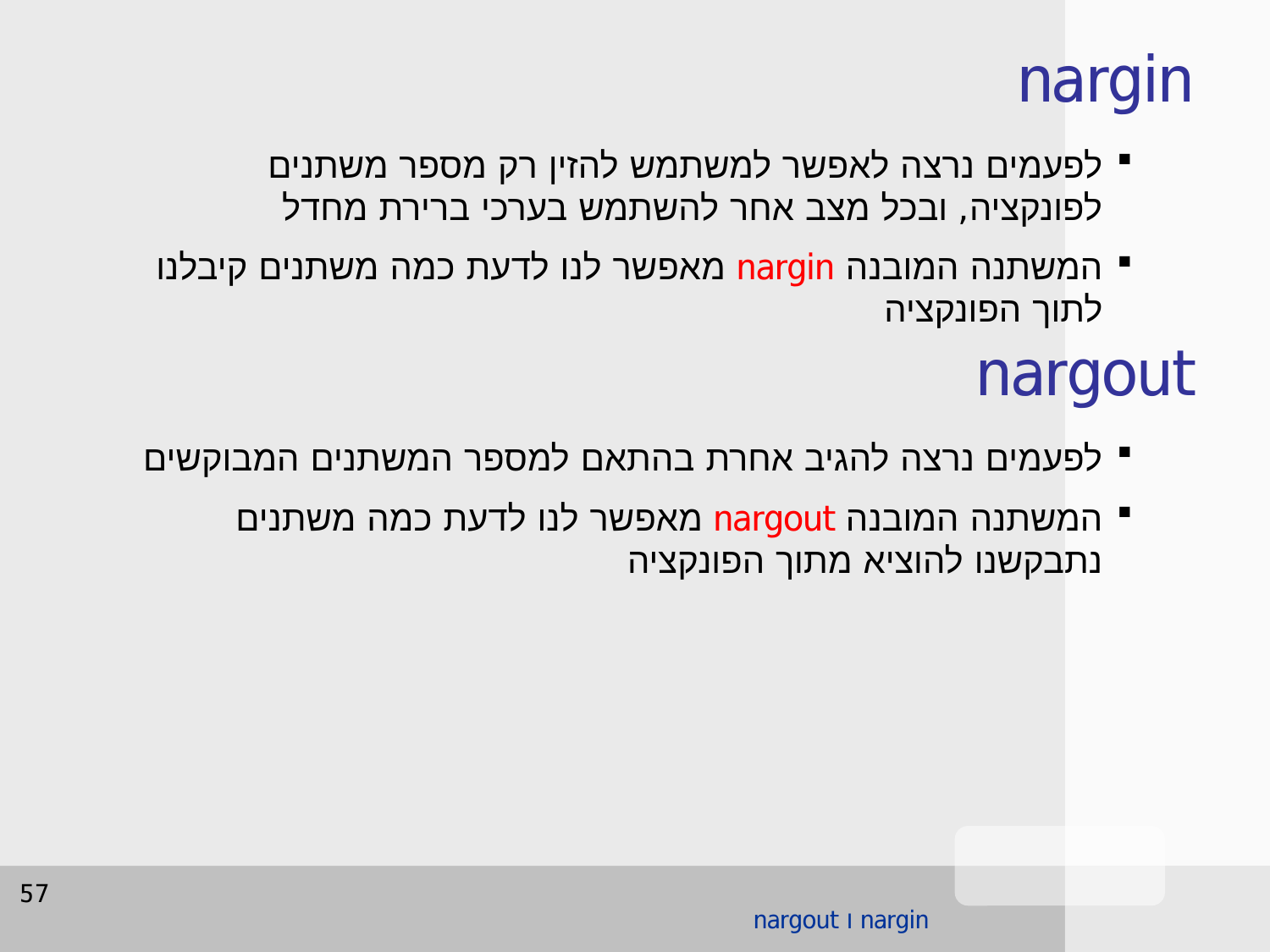

nargin
לפעמים נרצה לאפשר למשתמש להזין רק מספר משתנים לפונקציה, ובכל מצב אחר להשתמש בערכי ברירת מחדל
המשתנה המובנה nargin מאפשר לנו לדעת כמה משתנים קיבלנו לתוך הפונקציה

nargout
לפעמים נרצה להגיב אחרת בהתאם למספר המשתנים המבוקשים
המשתנה המובנה nargout מאפשר לנו לדעת כמה משתנים נתבקשנו להוציא מתוך הפונקציה

57
nargin ו nargout